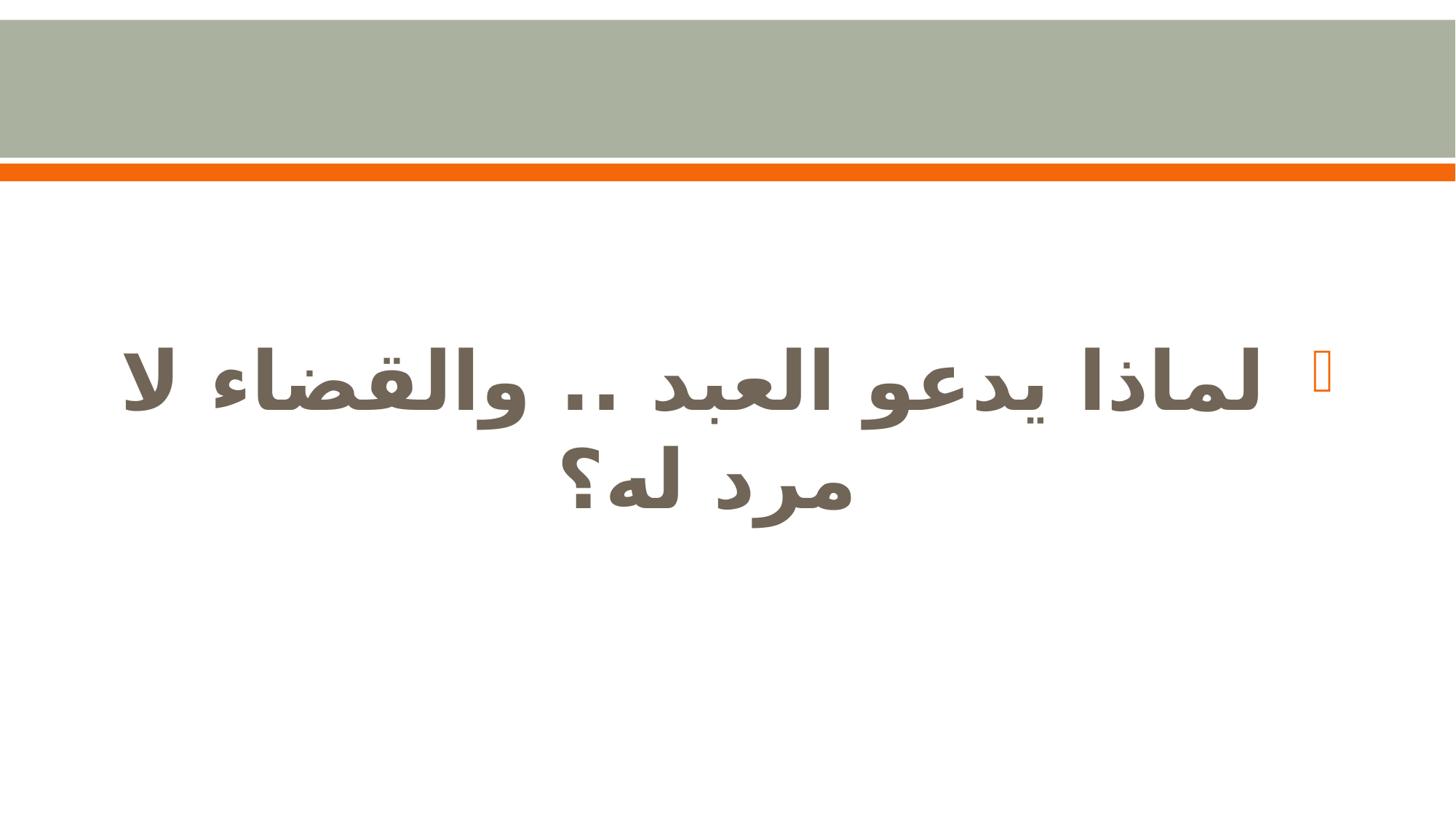

#

 لماذا يدعو العبد .. والقضاء لا مرد له؟